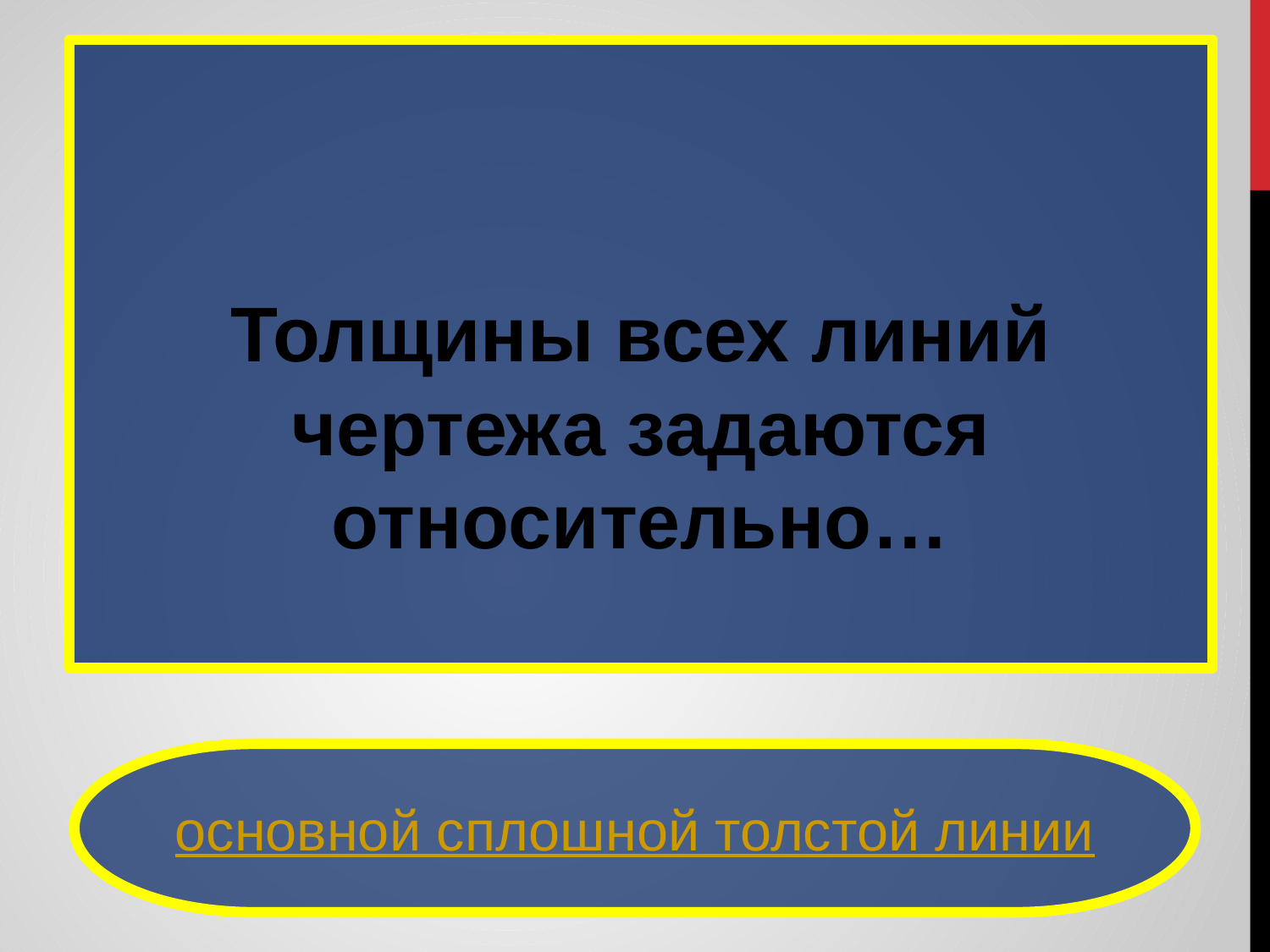

Толщины всех линий чертежа задаются относительно…
основной сплошной толстой линии